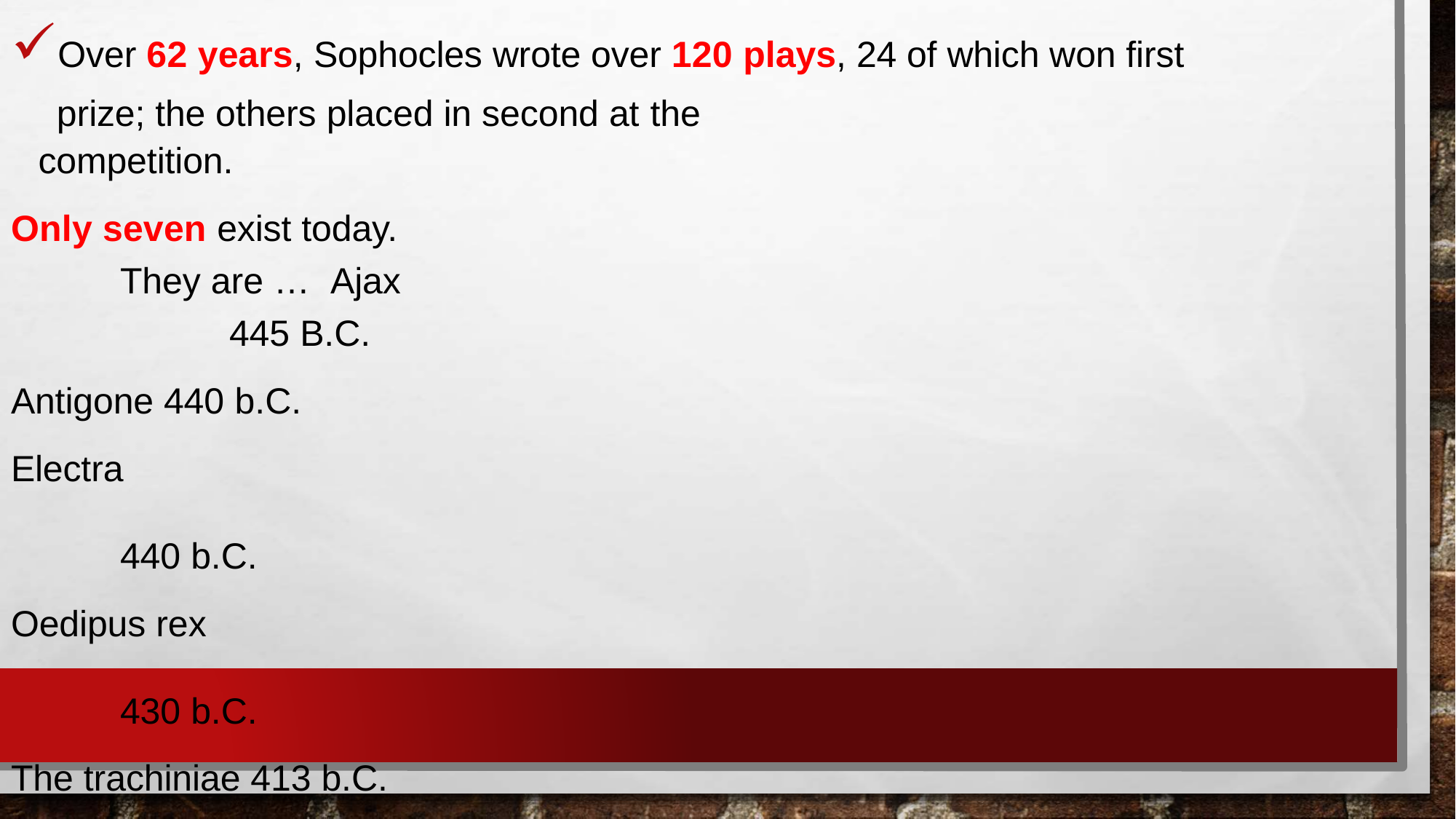

Over 62 years, Sophocles wrote over 120 plays, 24 of which won first prize; the others placed in second at the
competition.
Only seven exist today. They are …  Ajax	445 B.C.
Antigone 440 b.C.
Electra	440 b.C.
Oedipus rex	430 b.C.
The trachiniae 413 b.C.  Philoctetes	410 b.C.  Oedipus at colonus 401 b.C.